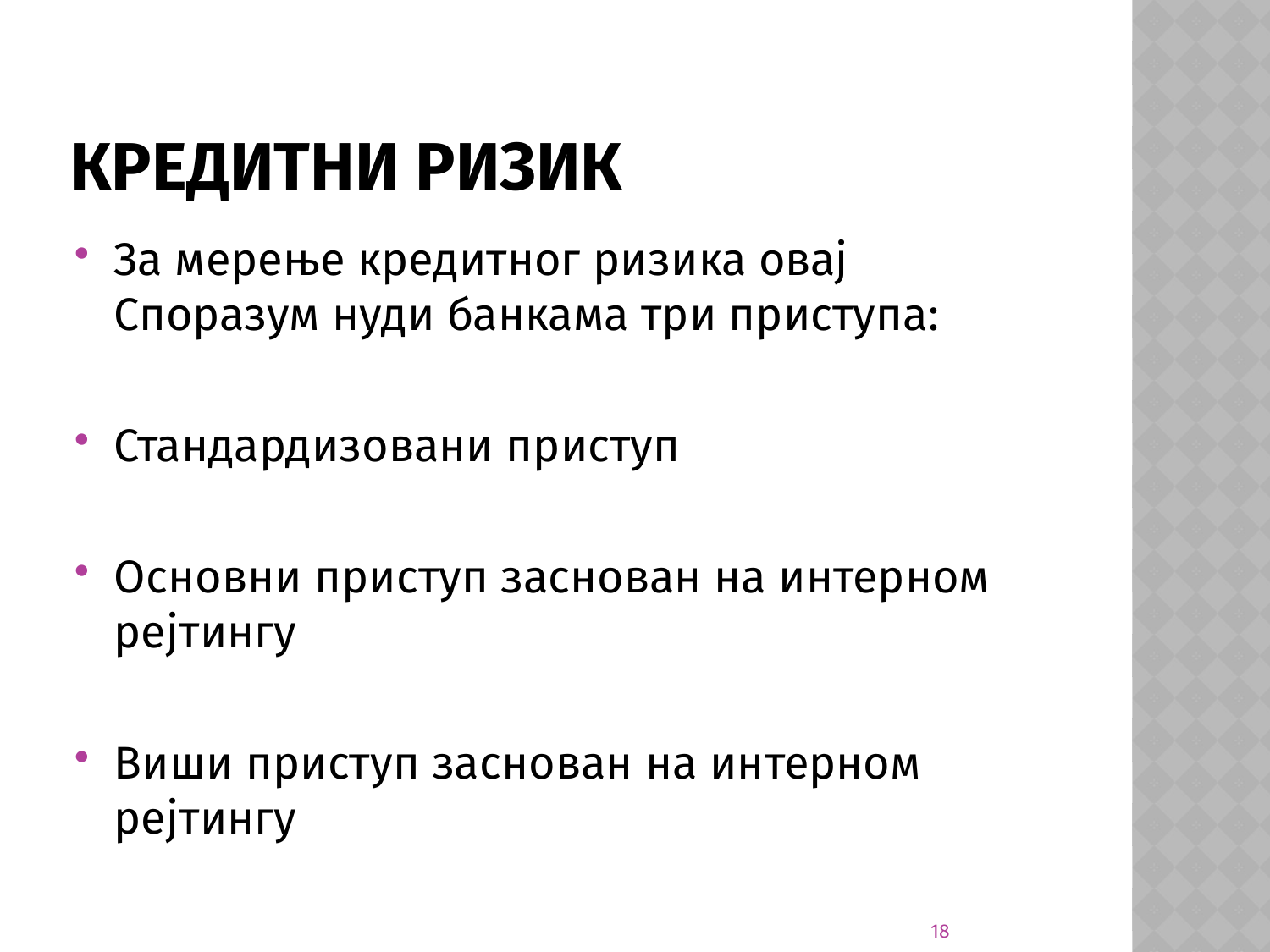

# Кредитни ризик
За мерење кредитног ризика овај  Споразум нуди банкама три приступа:

Стандардизовани приступ

Основни приступ заснован на интерном рејтингу

Виши приступ заснован на интерном рејтингу
18